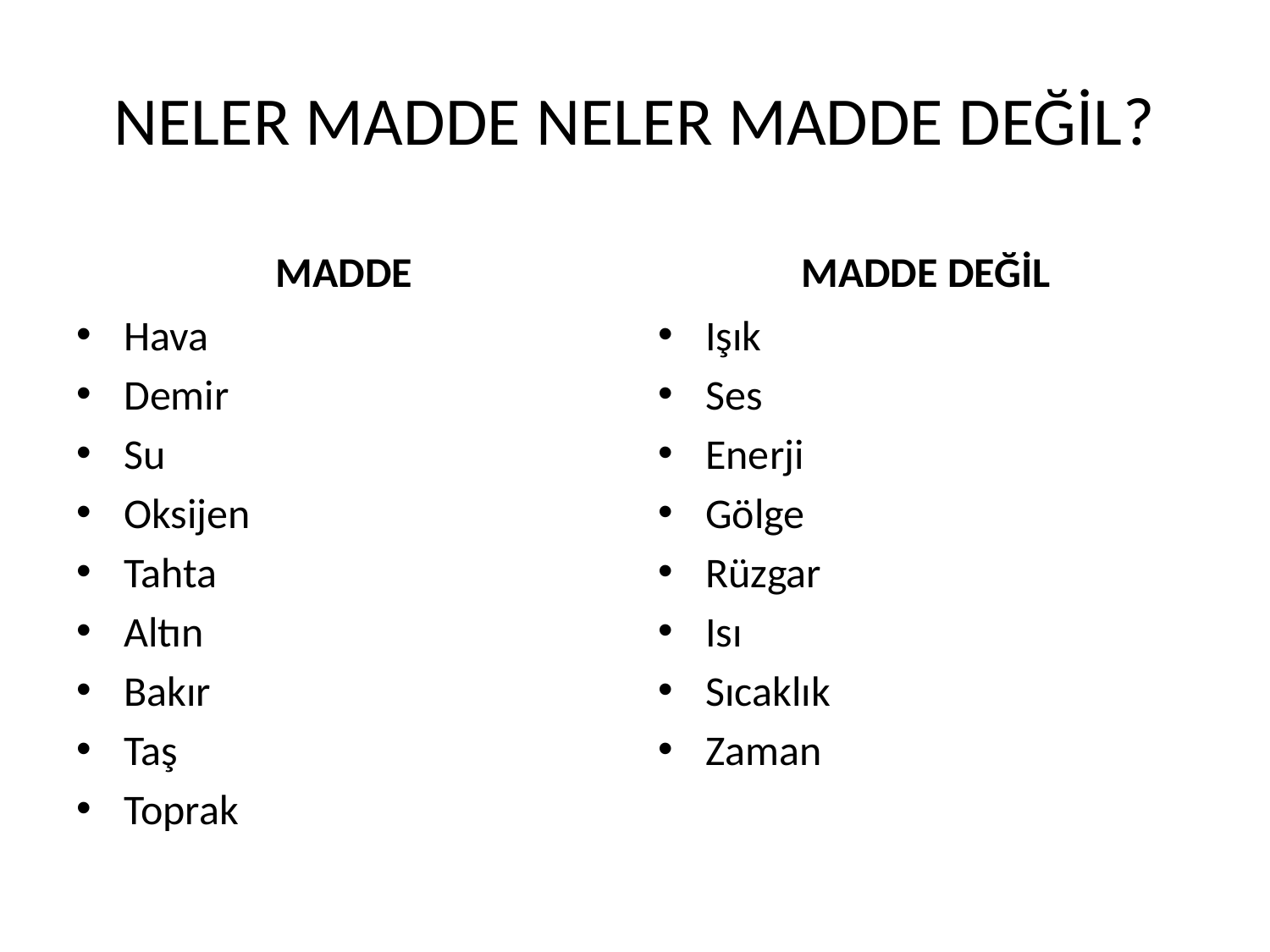

# NELER MADDE NELER MADDE DEĞİL?
MADDE
MADDE DEĞİL
Hava
Demir
Su
Oksijen
Tahta
Altın
Bakır
Taş
Toprak

Işık
Ses
Enerji
Gölge
Rüzgar
Isı
Sıcaklık
Zaman